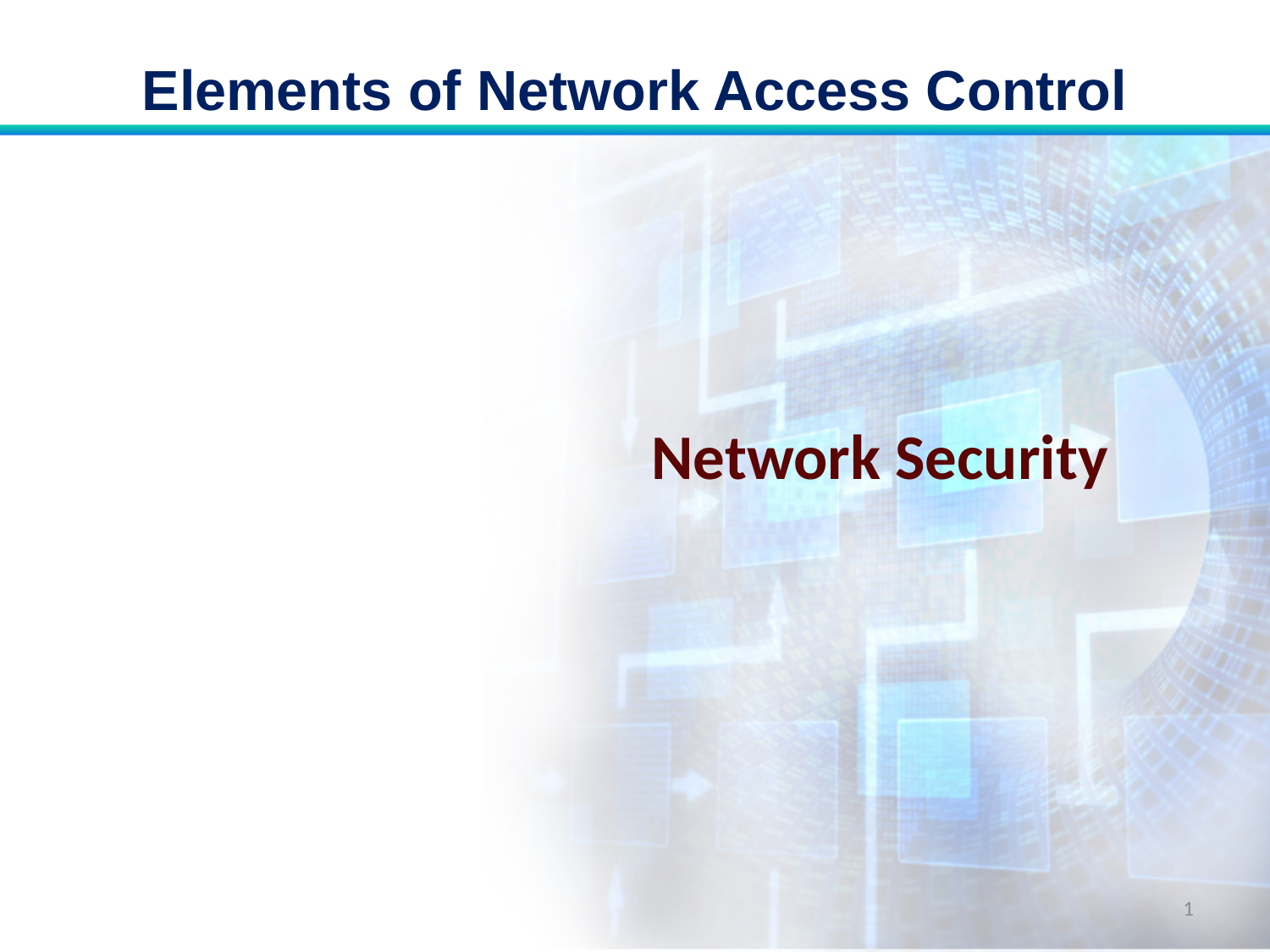

# Elements of Network Access Control
Network Security
1